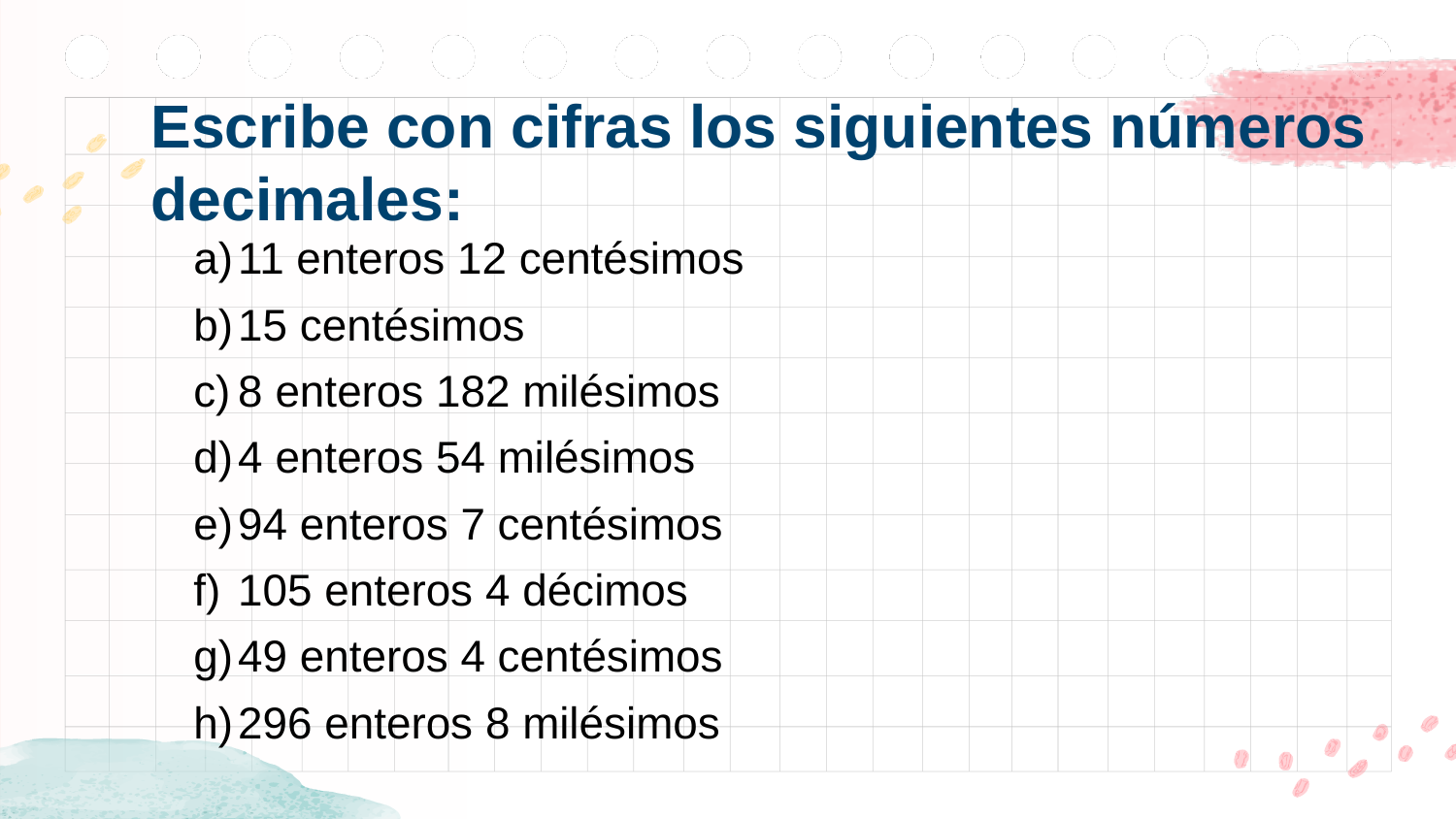

Escribe con cifras los siguientes números decimales:
11 enteros 12 centésimos
15 centésimos
8 enteros 182 milésimos
4 enteros 54 milésimos
94 enteros 7 centésimos
105 enteros 4 décimos
49 enteros 4 centésimos
296 enteros 8 milésimos